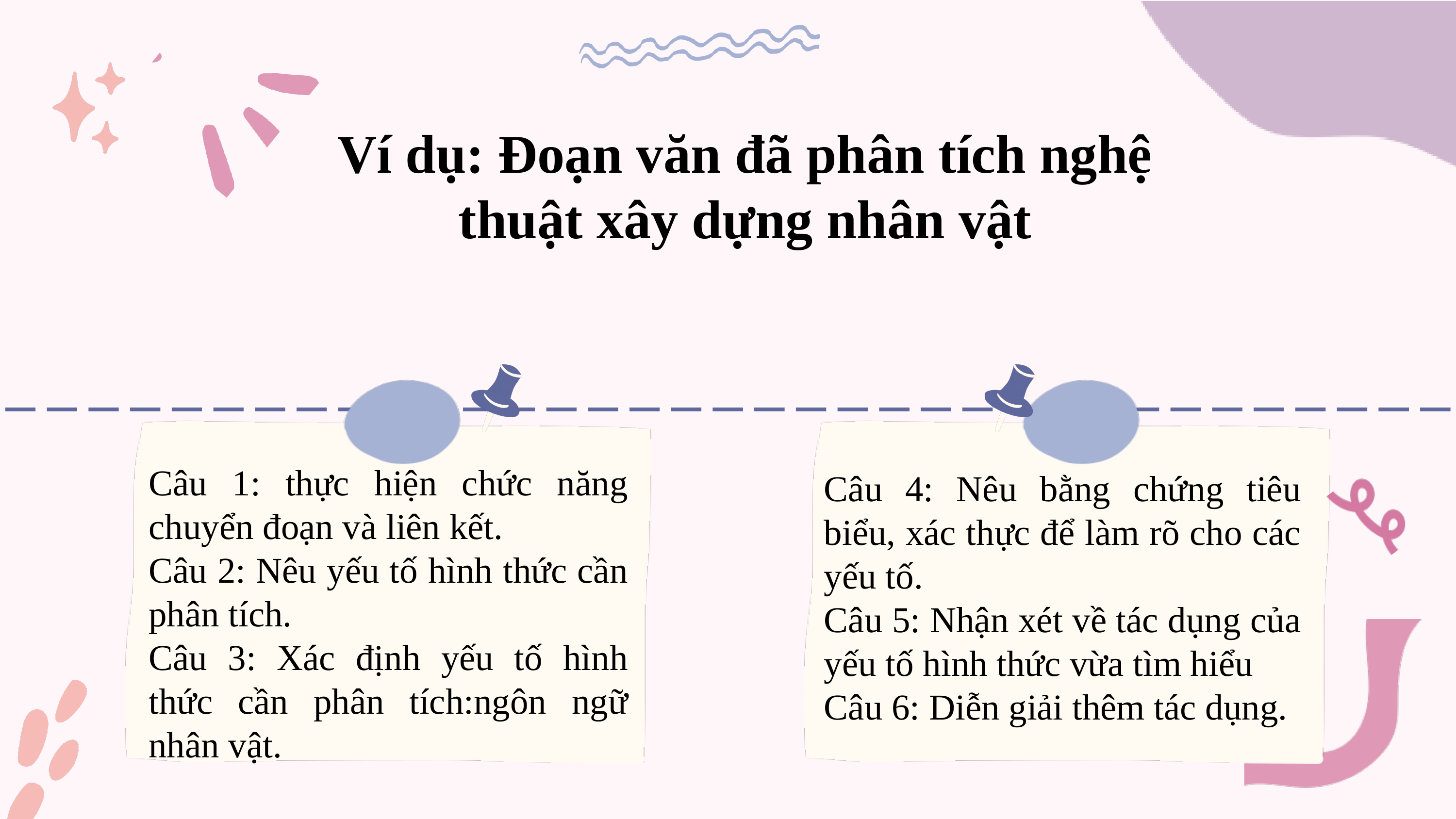

Ví dụ: Đoạn văn đã phân tích nghệ thuật xây dựng nhân vật

Câu 1: thực hiện chức năng chuyển đoạn và liên kết.
Câu 2: Nêu yếu tố hình thức cần phân tích.
Câu 3: Xác định yếu tố hình thức cần phân tích:ngôn ngữ nhân vật.
Câu 4: Nêu bằng chứng tiêu biểu, xác thực để làm rõ cho các yếu tố.
Câu 5: Nhận xét về tác dụng của yếu tố hình thức vừa tìm hiểu
Câu 6: Diễn giải thêm tác dụng.